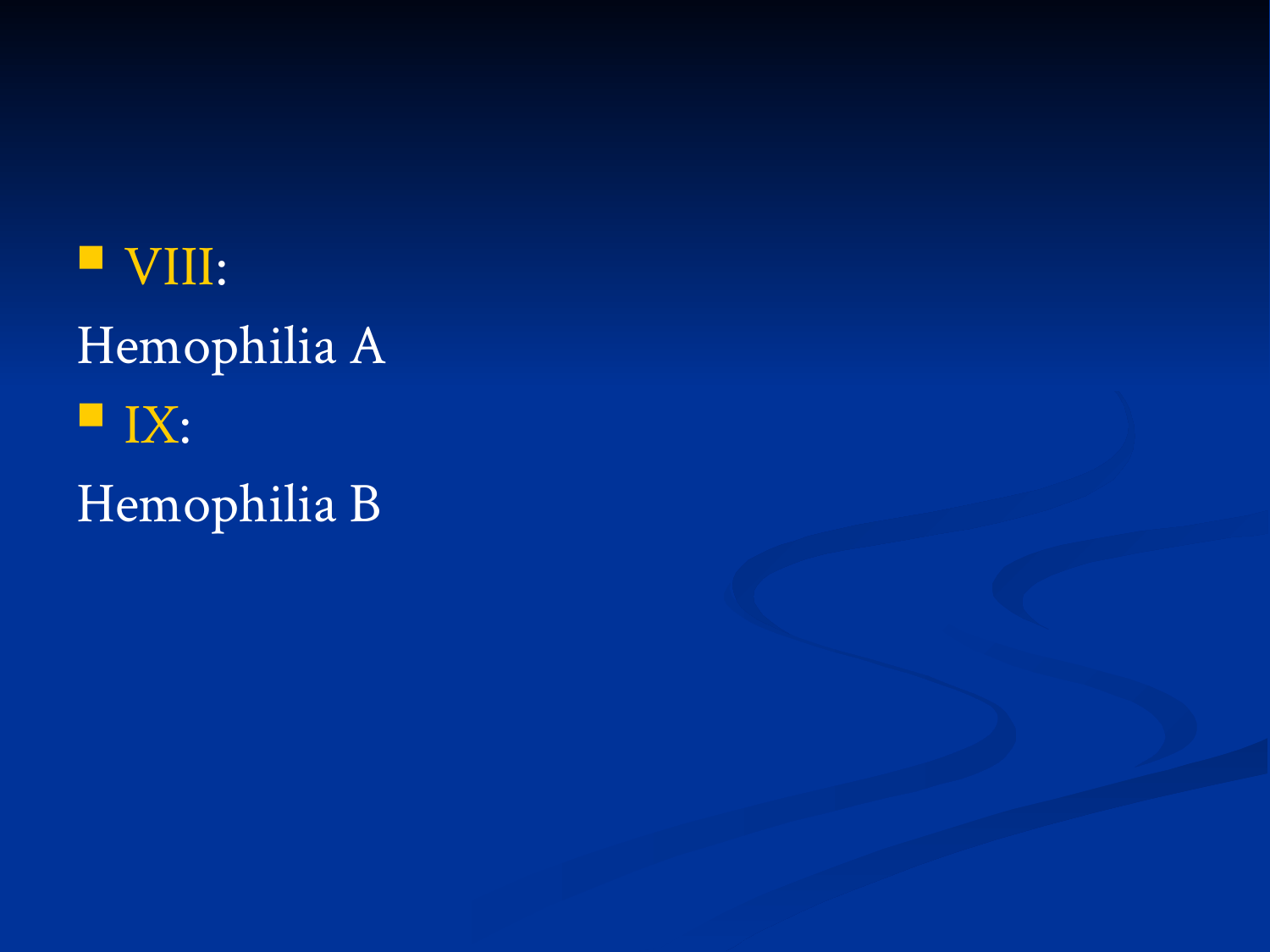

#
VIII:
Hemophilia A
IX:
Hemophilia B